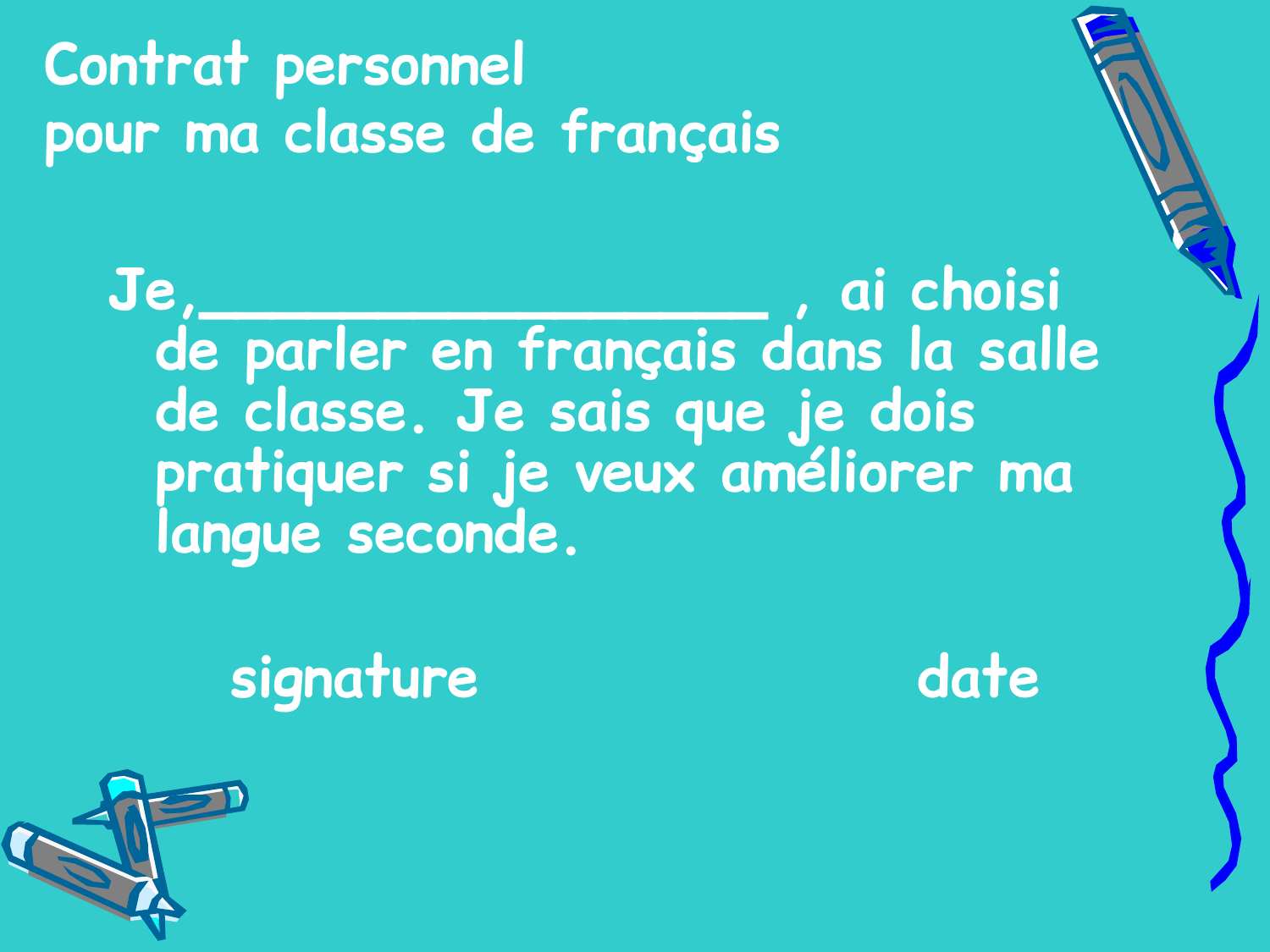

# Contrat personnel pour ma classe de français
Je,________________ , ai choisi de parler en français dans la salle de classe. Je sais que je dois pratiquer si je veux améliorer ma langue seconde.

     signature				date